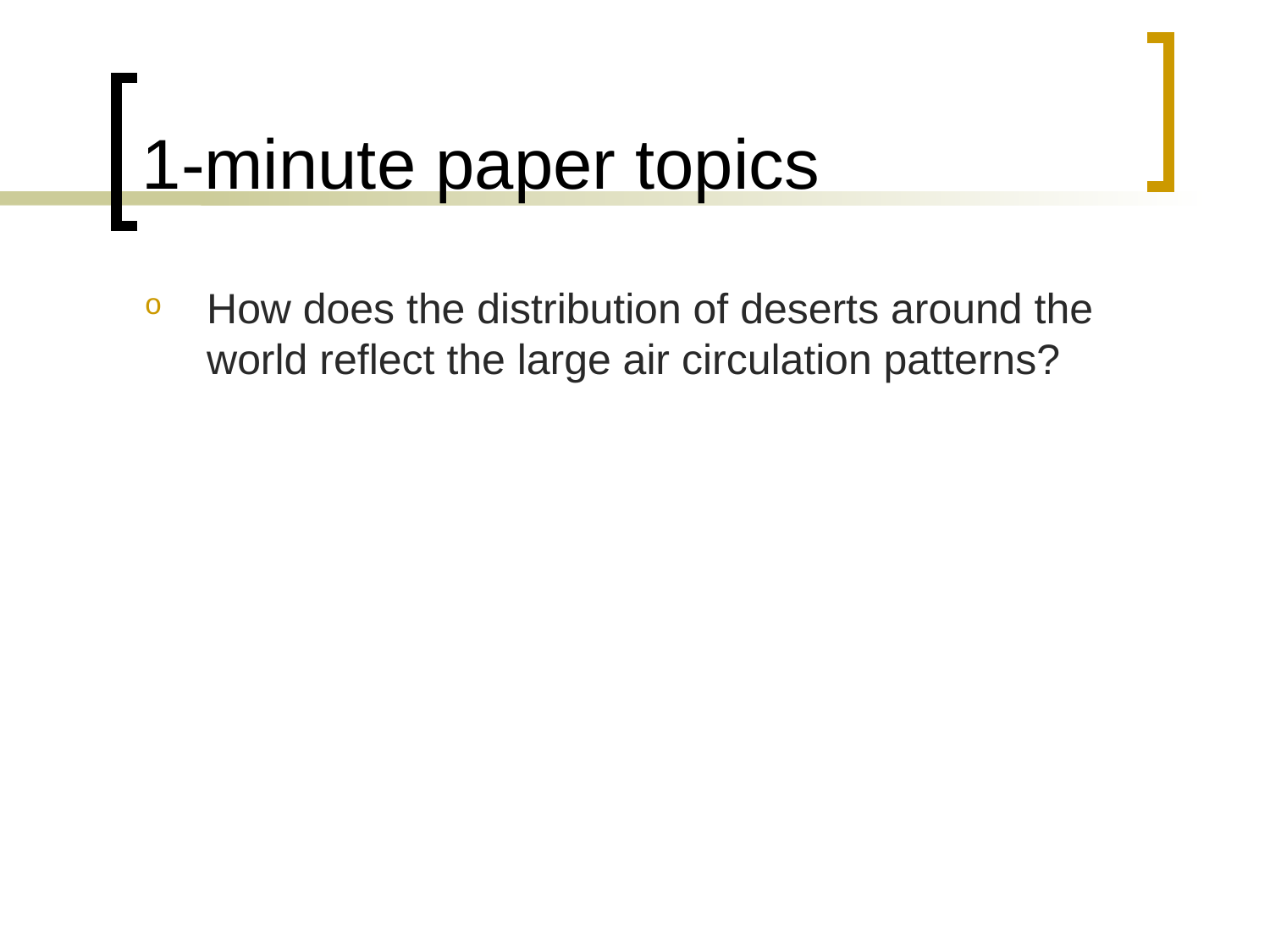

# 1-minute paper topics
How does the distribution of deserts around the world reflect the large air circulation patterns?